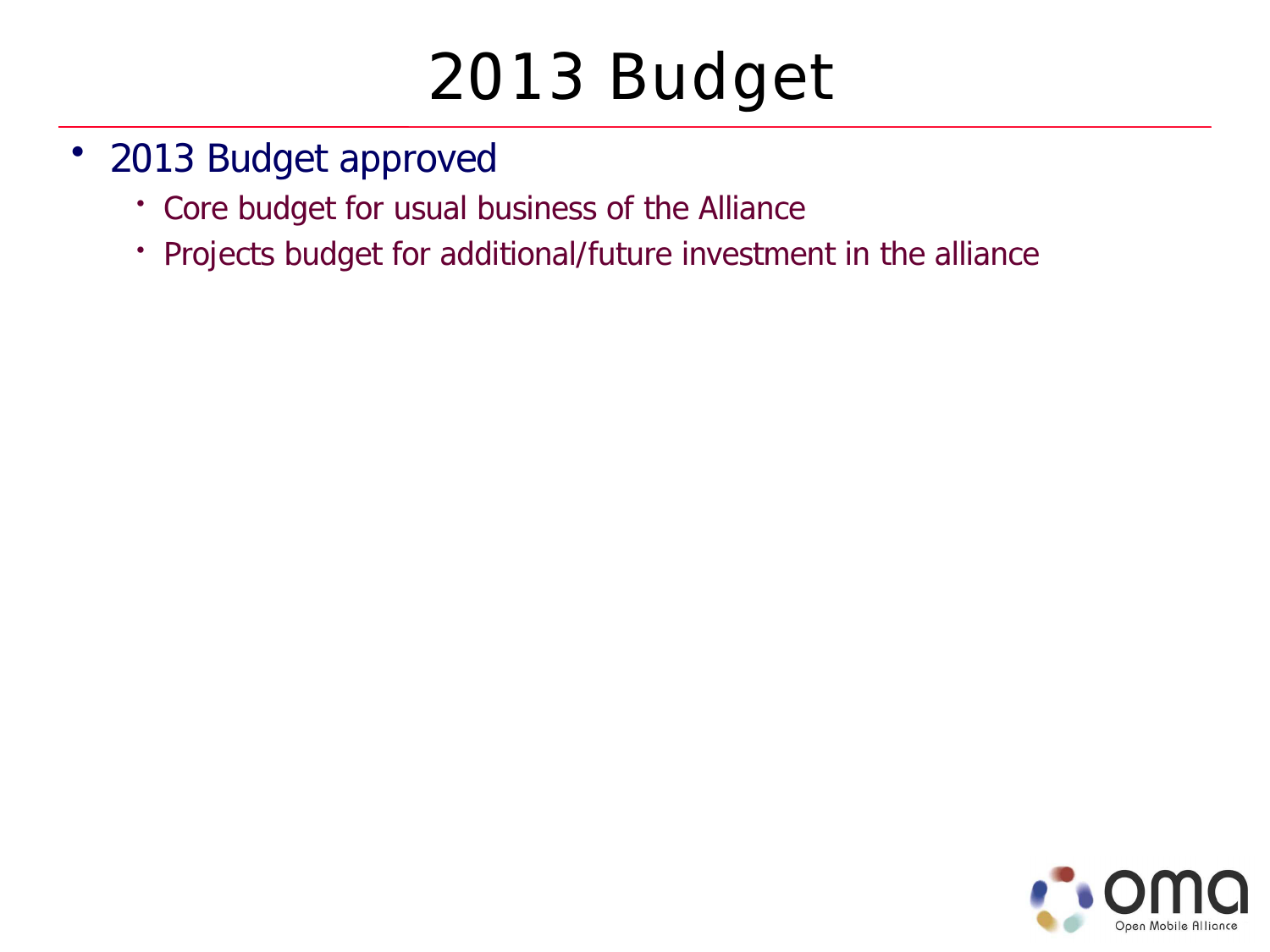

# 2013 Budget
2013 Budget approved
Core budget for usual business of the Alliance
Projects budget for additional/future investment in the alliance